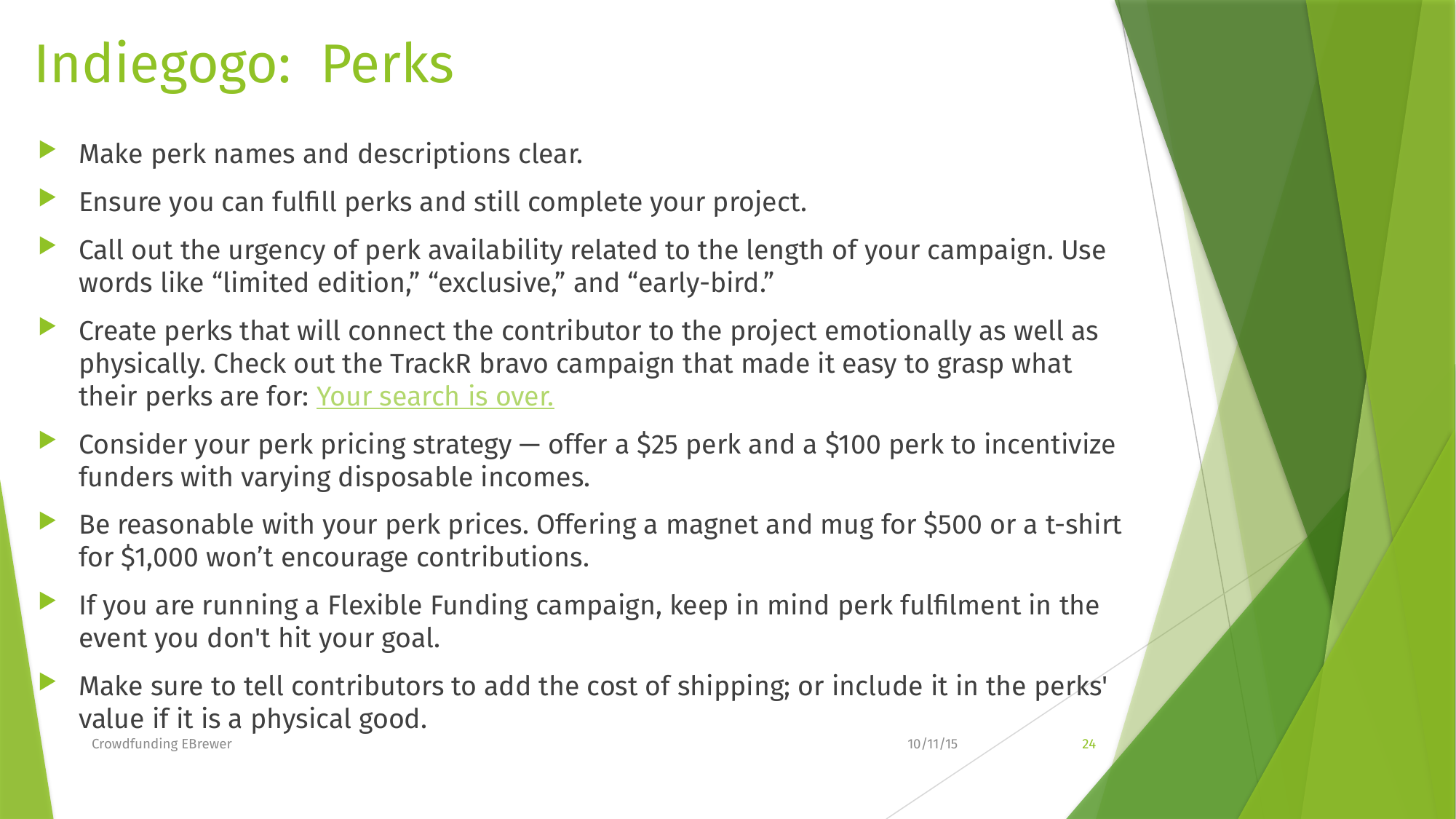

# Indiegogo:  Perks
Make perk names and descriptions clear.
Ensure you can fulfill perks and still complete your project.
Call out the urgency of perk availability related to the length of your campaign. Use words like “limited edition,” “exclusive,” and “early-bird.”
Create perks that will connect the contributor to the project emotionally as well as physically. Check out the TrackR bravo campaign that made it easy to grasp what their perks are for: Your search is over.
Consider your perk pricing strategy — offer a $25 perk and a $100 perk to incentivize funders with varying disposable incomes.
Be reasonable with your perk prices. Offering a magnet and mug for $500 or a t-shirt for $1,000 won’t encourage contributions.
If you are running a Flexible Funding campaign, keep in mind perk fulfilment in the event you don't hit your goal.
Make sure to tell contributors to add the cost of shipping; or include it in the perks' value if it is a physical good.
Crowdfunding EBrewer
10/11/15
24